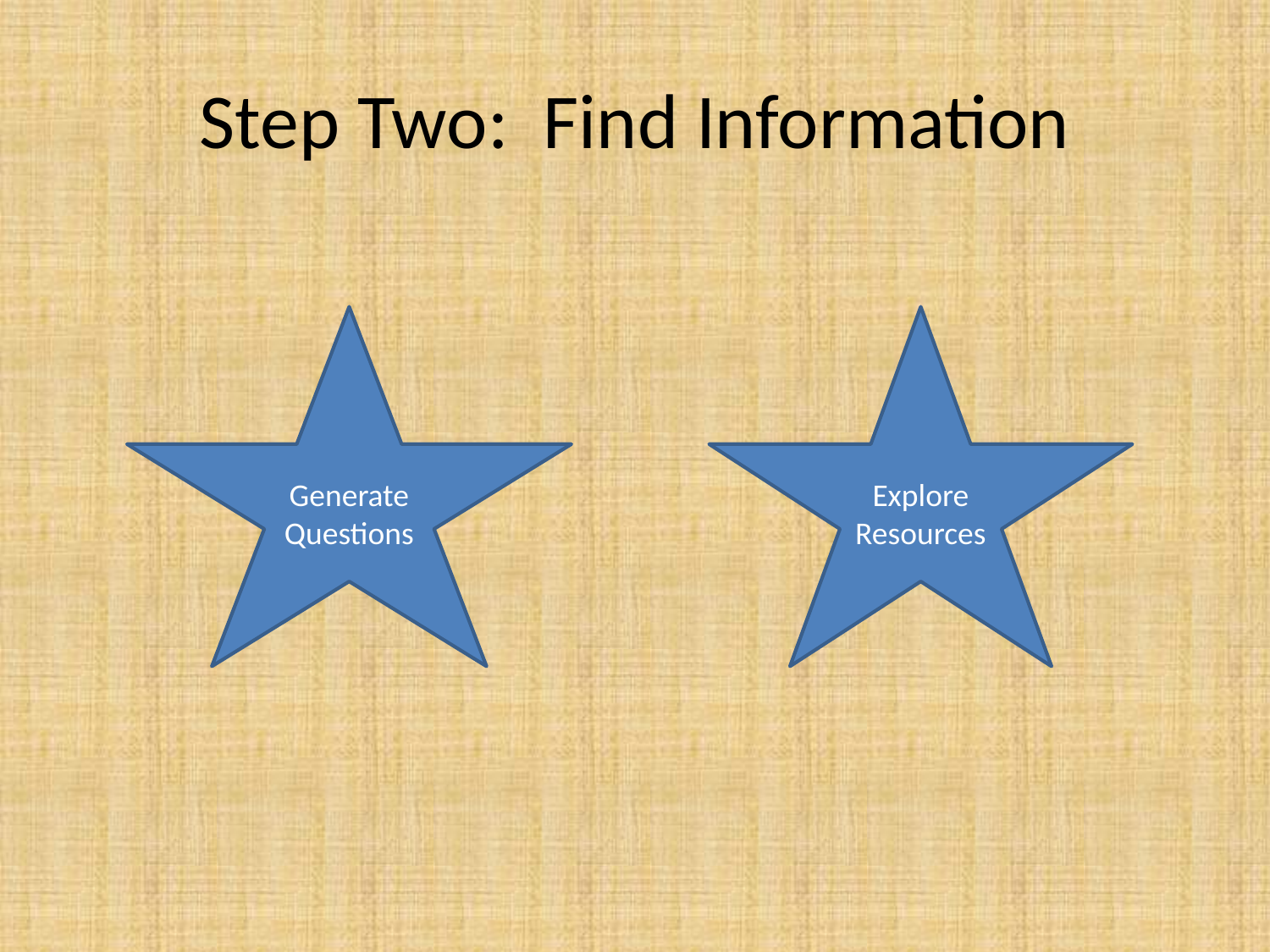

# Step Two:  Find Information
Generate Questions
Explore Resources